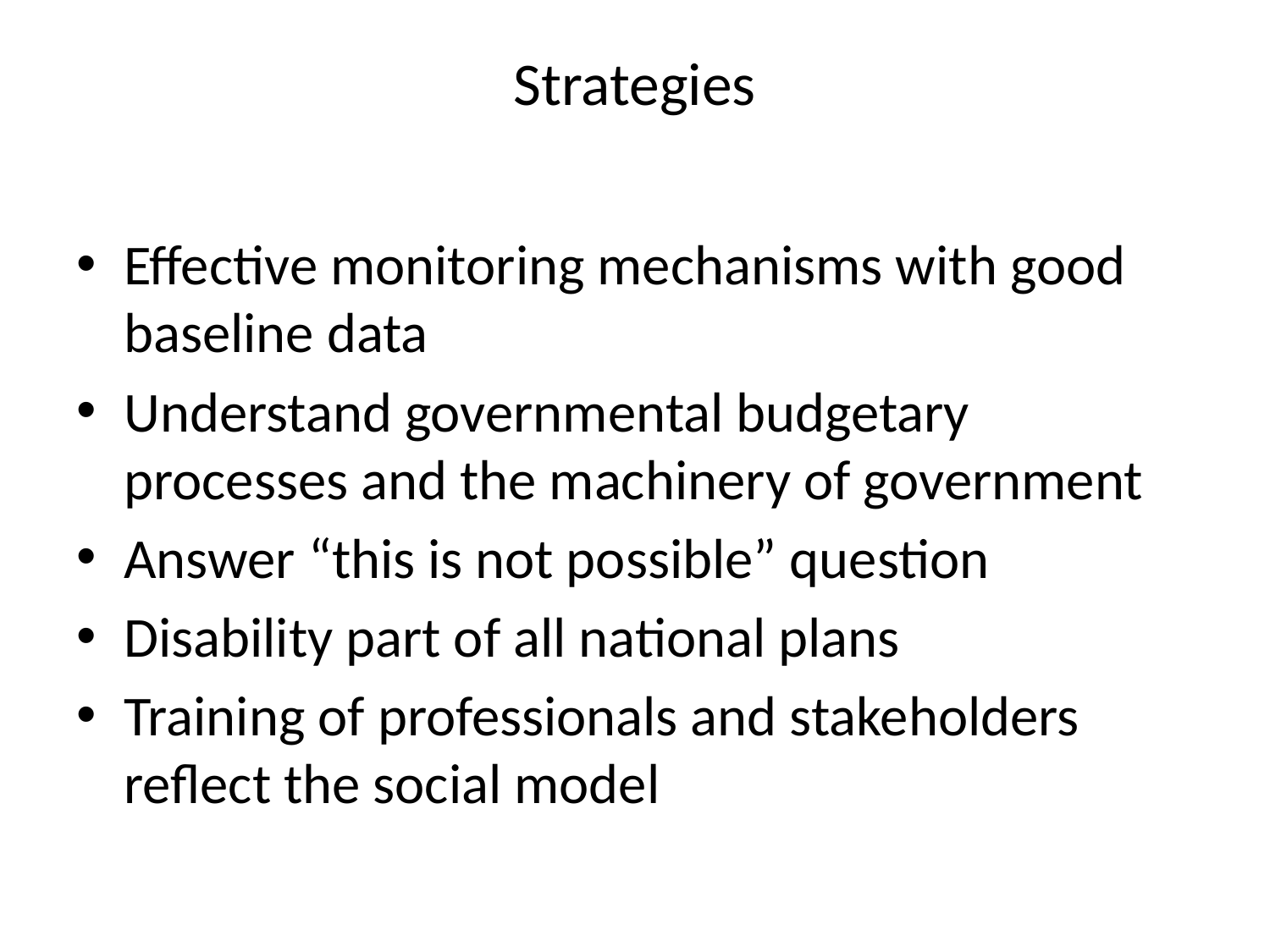

# Strategies
Effective monitoring mechanisms with good baseline data
Understand governmental budgetary processes and the machinery of government
Answer “this is not possible” question
Disability part of all national plans
Training of professionals and stakeholders reflect the social model